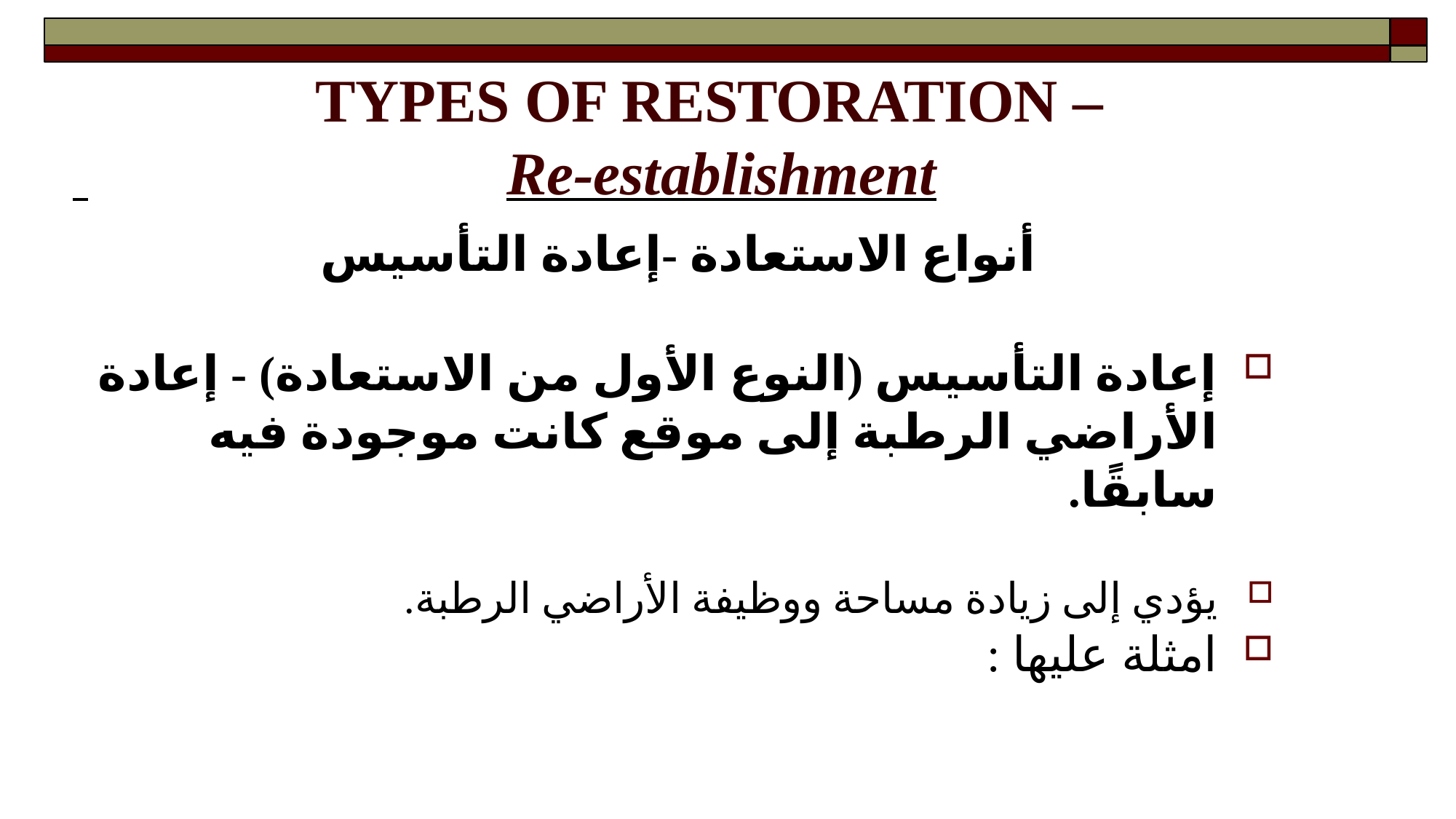

# TYPES OF RESTORATION –
 	Re-establishment
أنواع الاستعادة -إعادة التأسيس

إعادة التأسيس (النوع الأول من الاستعادة) - إعادة الأراضي الرطبة إلى موقع كانت موجودة فيه سابقًا.

يؤدي إلى زيادة مساحة ووظيفة الأراضي الرطبة.
امثلة عليها :